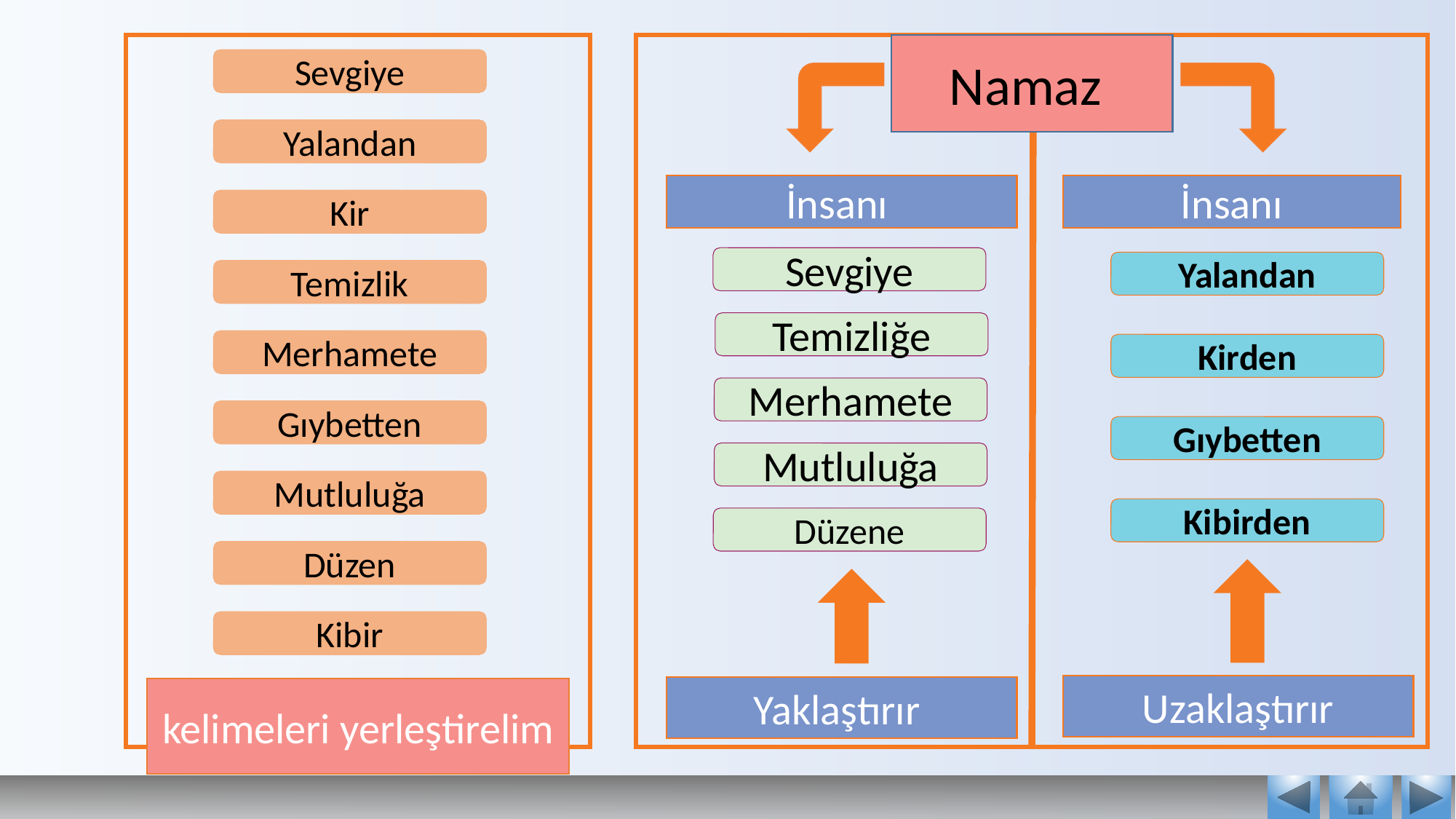

Namaz

Sevgiye

Yalandan
İnsanı
İnsanı
Kir
Sevgiye
Yalandan
Temizlik
Temizliğe
Merhamete
Kirden
Merhamete
Gıybetten
Gıybetten
Mutluluğa
Mutluluğa
Kibirden
Düzene
Düzen

Kibir
Uzaklaştırır
Yaklaştırır
kelimeleri yerleştirelim